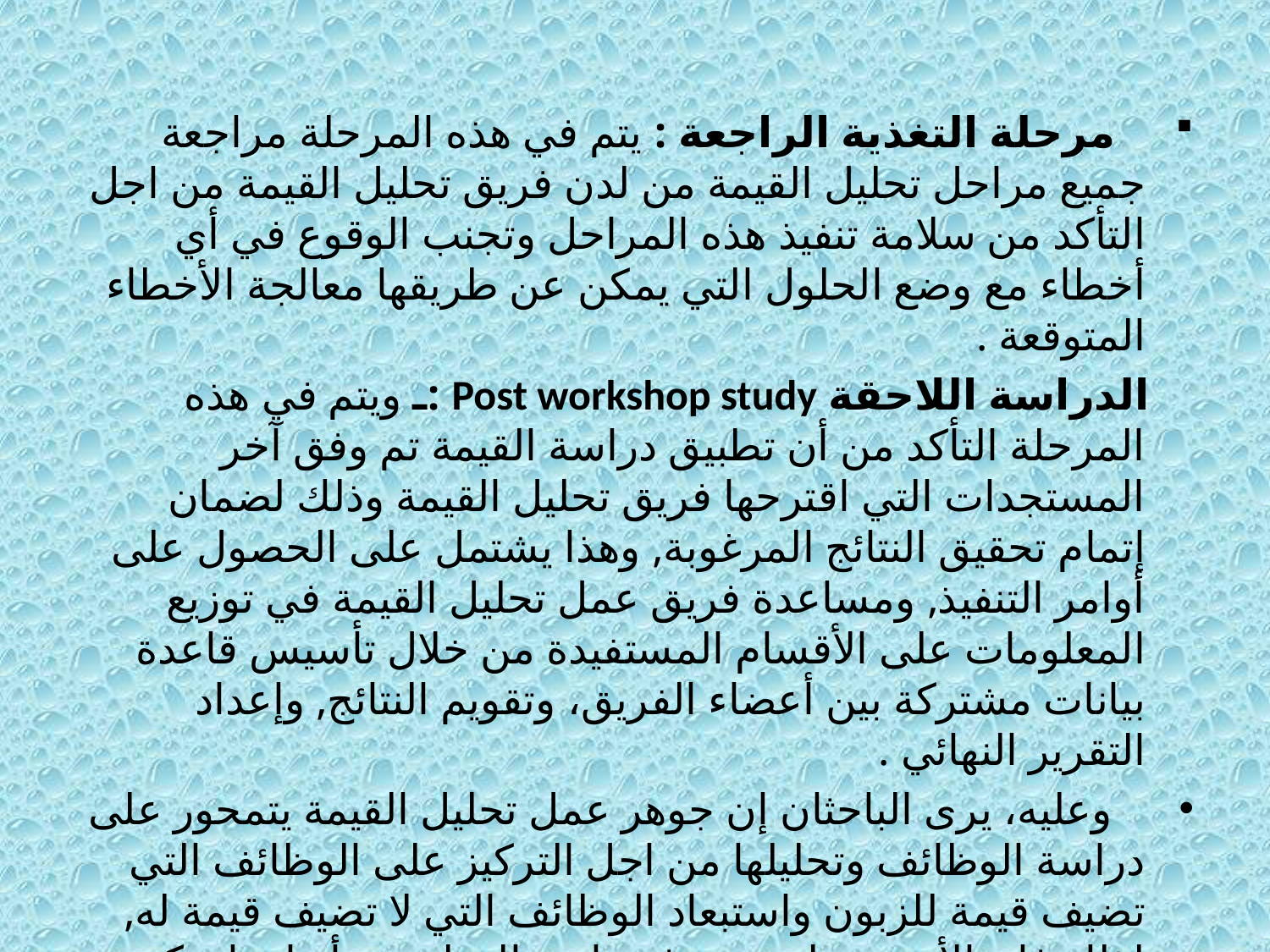

مرحلة التغذية الراجعة : يتم في هذه المرحلة مراجعة جميع مراحل تحليل القيمة من لدن فريق تحليل القيمة من اجل التأكد من سلامة تنفيذ هذه المراحل وتجنب الوقوع في أي أخطاء مع وضع الحلول التي يمكن عن طريقها معالجة الأخطاء المتوقعة .
    الدراسة اللاحقة Post workshop study :ـ ويتم في هذه المرحلة التأكد من أن تطبيق دراسة القيمة تم وفق آخر المستجدات التي اقترحها فريق تحليل القيمة وذلك لضمان إتمام تحقيق النتائج المرغوبة, وهذا يشتمل على الحصول على أوامر التنفيذ, ومساعدة فريق عمل تحليل القيمة في توزيع المعلومات على الأقسام المستفيدة من خلال تأسيس قاعدة بيانات مشتركة بين أعضاء الفريق، وتقويم النتائج, وإعداد التقرير النهائي .
   وعليه، يرى الباحثان إن جوهر عمل تحليل القيمة يتمحور على دراسة الوظائف وتحليلها من اجل التركيز على الوظائف التي تضيف قيمة للزبون واستبعاد الوظائف التي لا تضيف قيمة له, لذلك فان الأمر يستلزم معرفة ماهية الوظيفة, وأنواعها, وكيفية تحديد تكلفتها ودور الوقت بهذا الشأن .